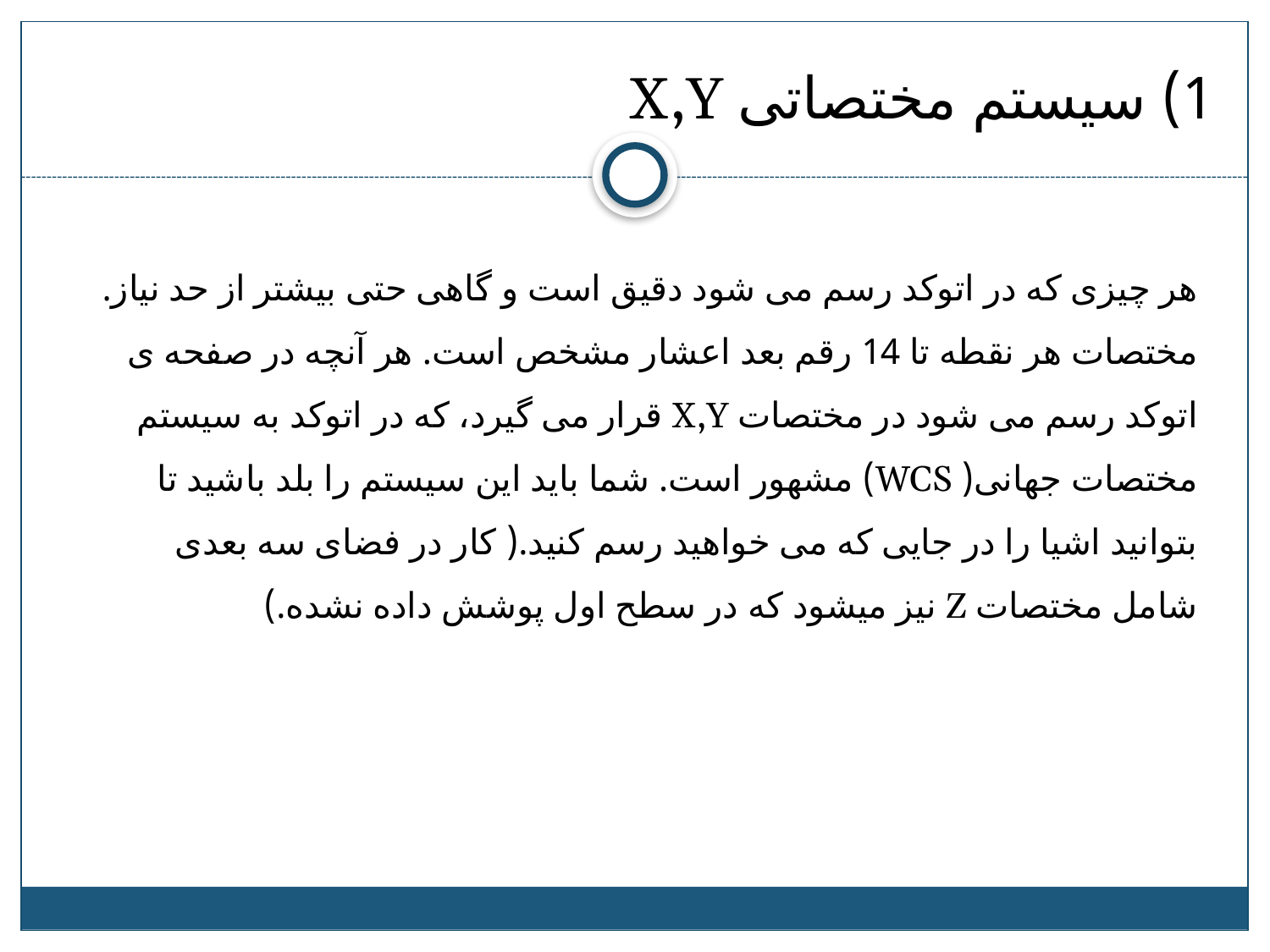

# 1) سیستم مختصاتی X,Y
هر چیزی که در اتوکد رسم می شود دقیق است و گاهی حتی بیشتر از حد نیاز. مختصات هر نقطه تا 14 رقم بعد اعشار مشخص است. هر آنچه در صفحه ی اتوکد رسم می شود در مختصات X,Y قرار می گیرد، که در اتوکد به سیستم مختصات جهانی( WCS) مشهور است. شما باید این سیستم را بلد باشید تا بتوانید اشیا را در جایی که می خواهید رسم کنید.( کار در فضای سه بعدی شامل مختصات Z نیز میشود که در سطح اول پوشش داده نشده.)